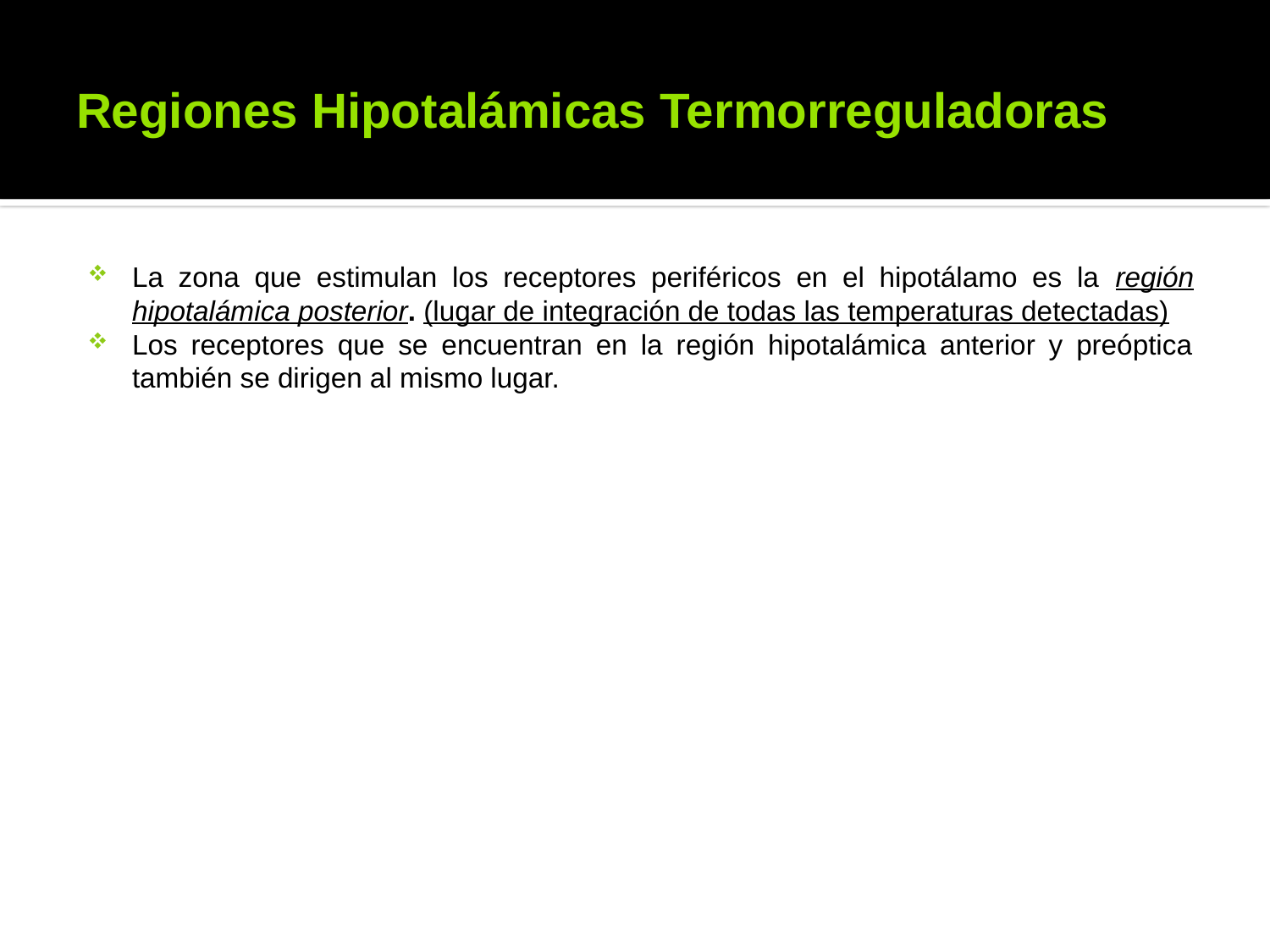

# Regiones Hipotalámicas Termorreguladoras
La zona que estimulan los receptores periféricos en el hipotálamo es la región hipotalámica posterior. (lugar de integración de todas las temperaturas detectadas)
Los receptores que se encuentran en la región hipotalámica anterior y preóptica también se dirigen al mismo lugar.